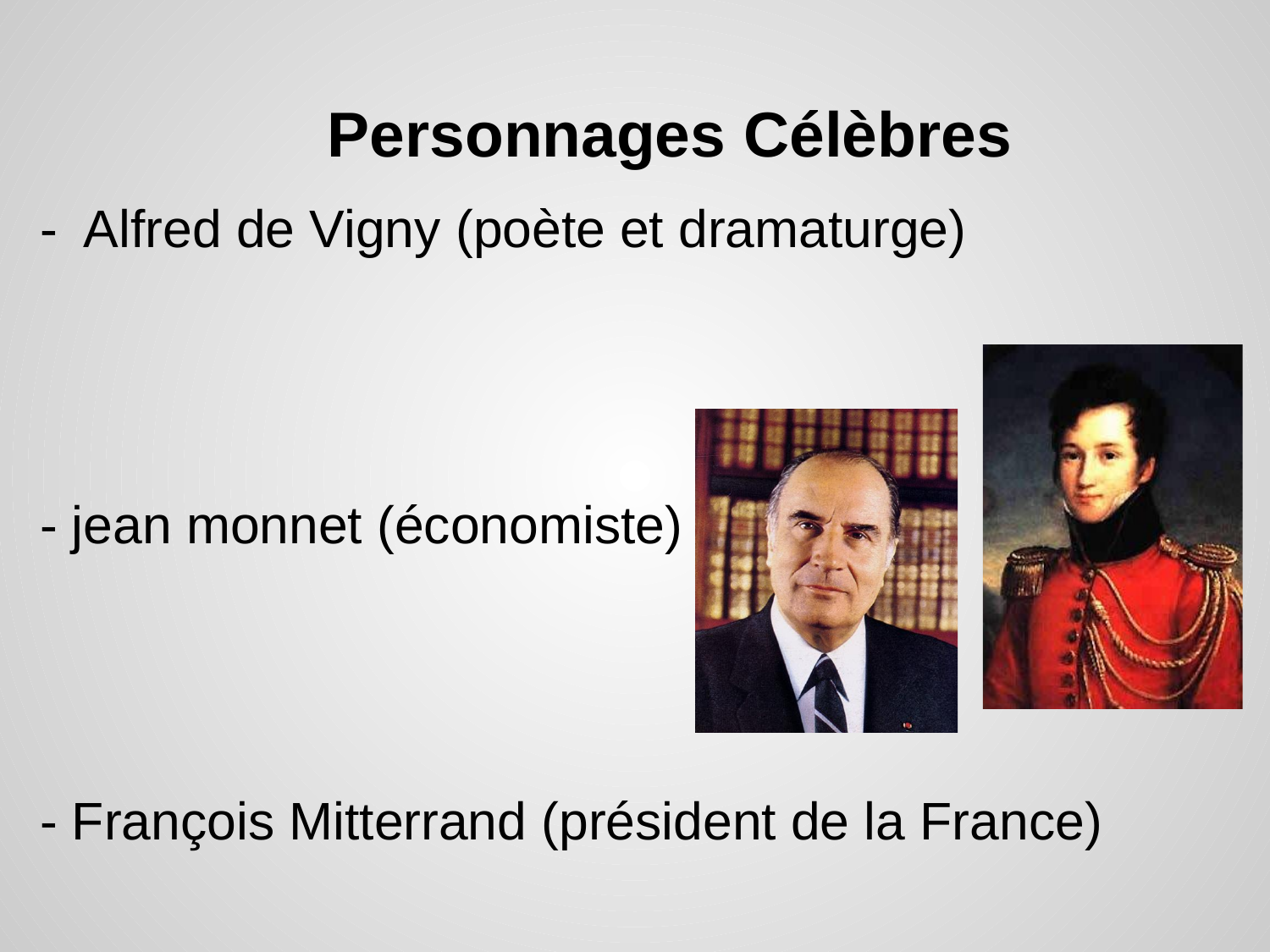

# Personnages Célèbres
-  Alfred de Vigny (poète et dramaturge)

- jean monnet (économiste)

- François Mitterrand (président de la France)